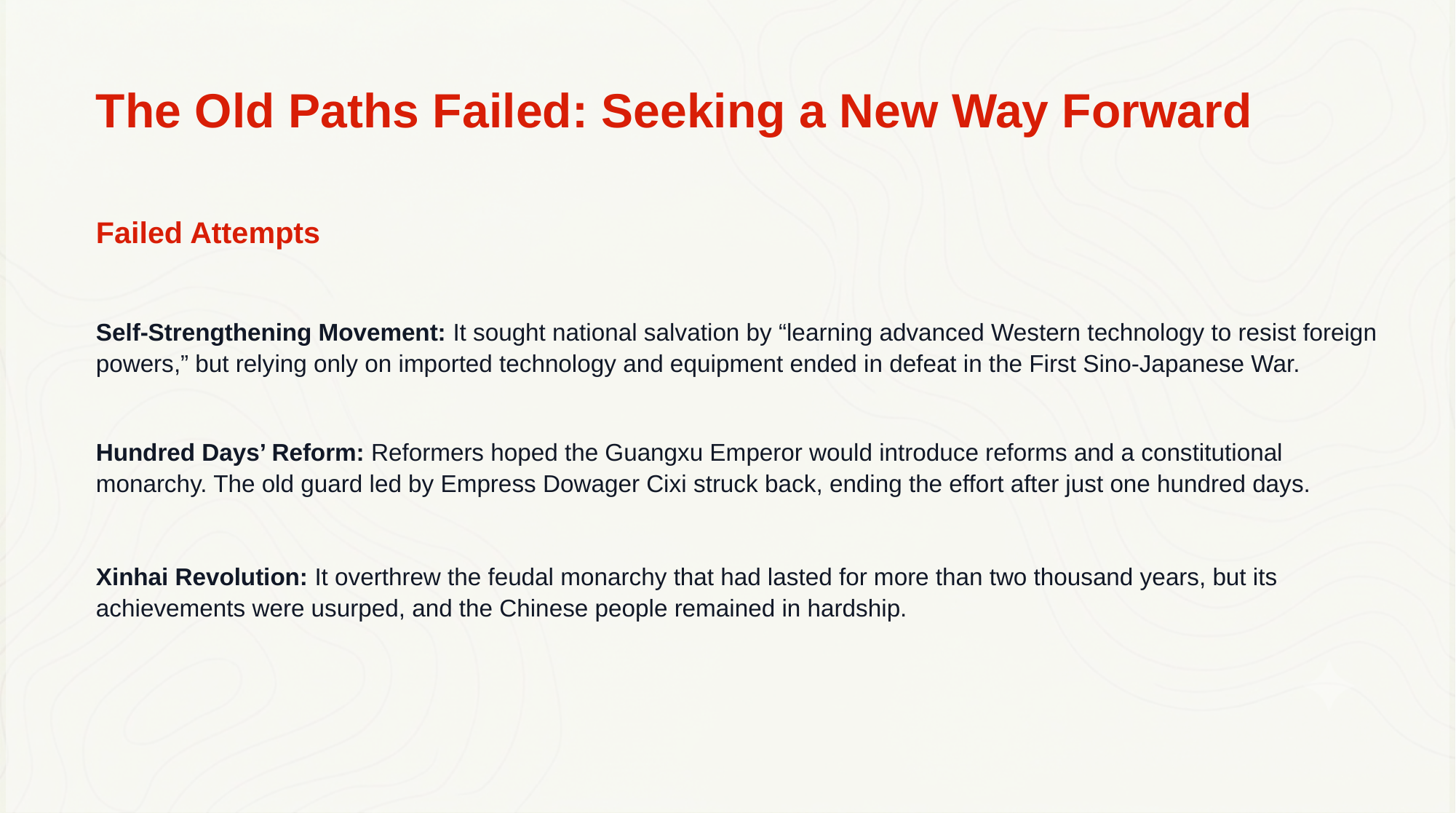

The Old Paths Failed: Seeking a New Way Forward
Failed Attempts
Self-Strengthening Movement: It sought national salvation by “learning advanced Western technology to resist foreign powers,” but relying only on imported technology and equipment ended in defeat in the First Sino-Japanese War.
Hundred Days’ Reform: Reformers hoped the Guangxu Emperor would introduce reforms and a constitutional monarchy. The old guard led by Empress Dowager Cixi struck back, ending the effort after just one hundred days.
Xinhai Revolution: It overthrew the feudal monarchy that had lasted for more than two thousand years, but its achievements were usurped, and the Chinese people remained in hardship.